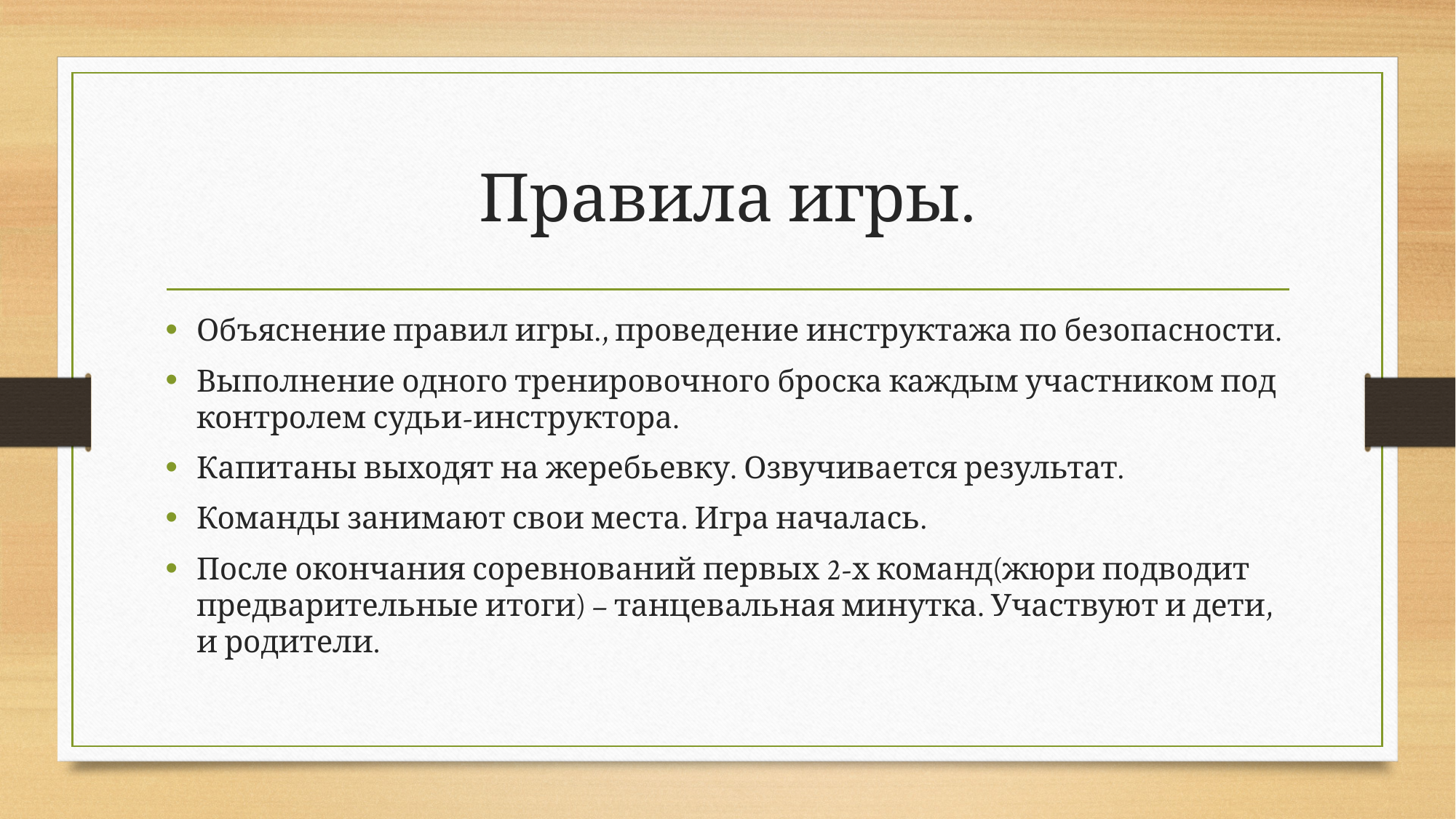

# Правила игры.
Объяснение правил игры., проведение инструктажа по безопасности.
Выполнение одного тренировочного броска каждым участником под контролем судьи-инструктора.
Капитаны выходят на жеребьевку. Озвучивается результат.
Команды занимают свои места. Игра началась.
После окончания соревнований первых 2-х команд(жюри подводит предварительные итоги) – танцевальная минутка. Участвуют и дети, и родители.